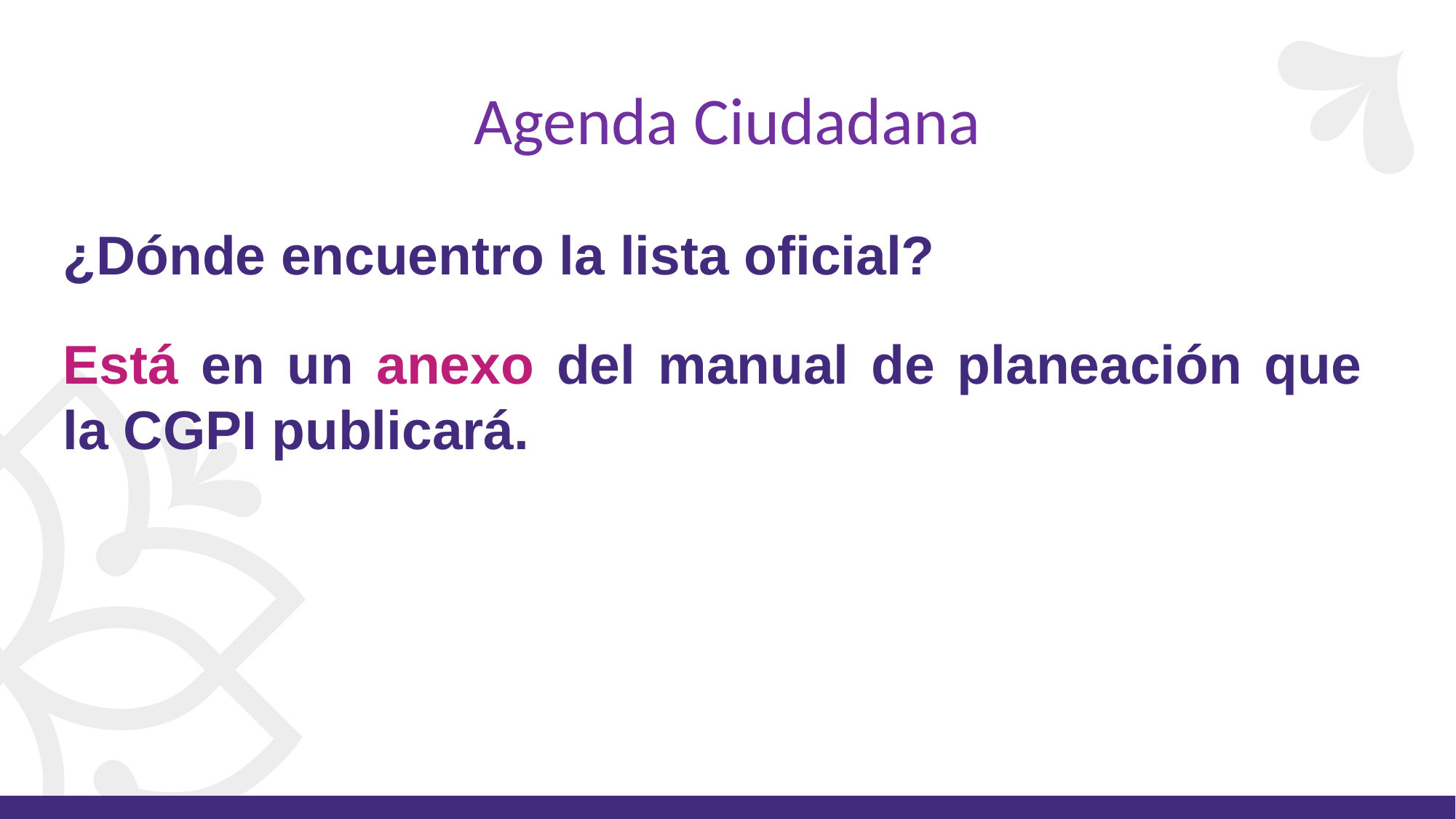

# Agenda Ciudadana
¿Dónde encuentro la lista oficial?

Está en un anexo del manual de planeación que la CGPI publicará.